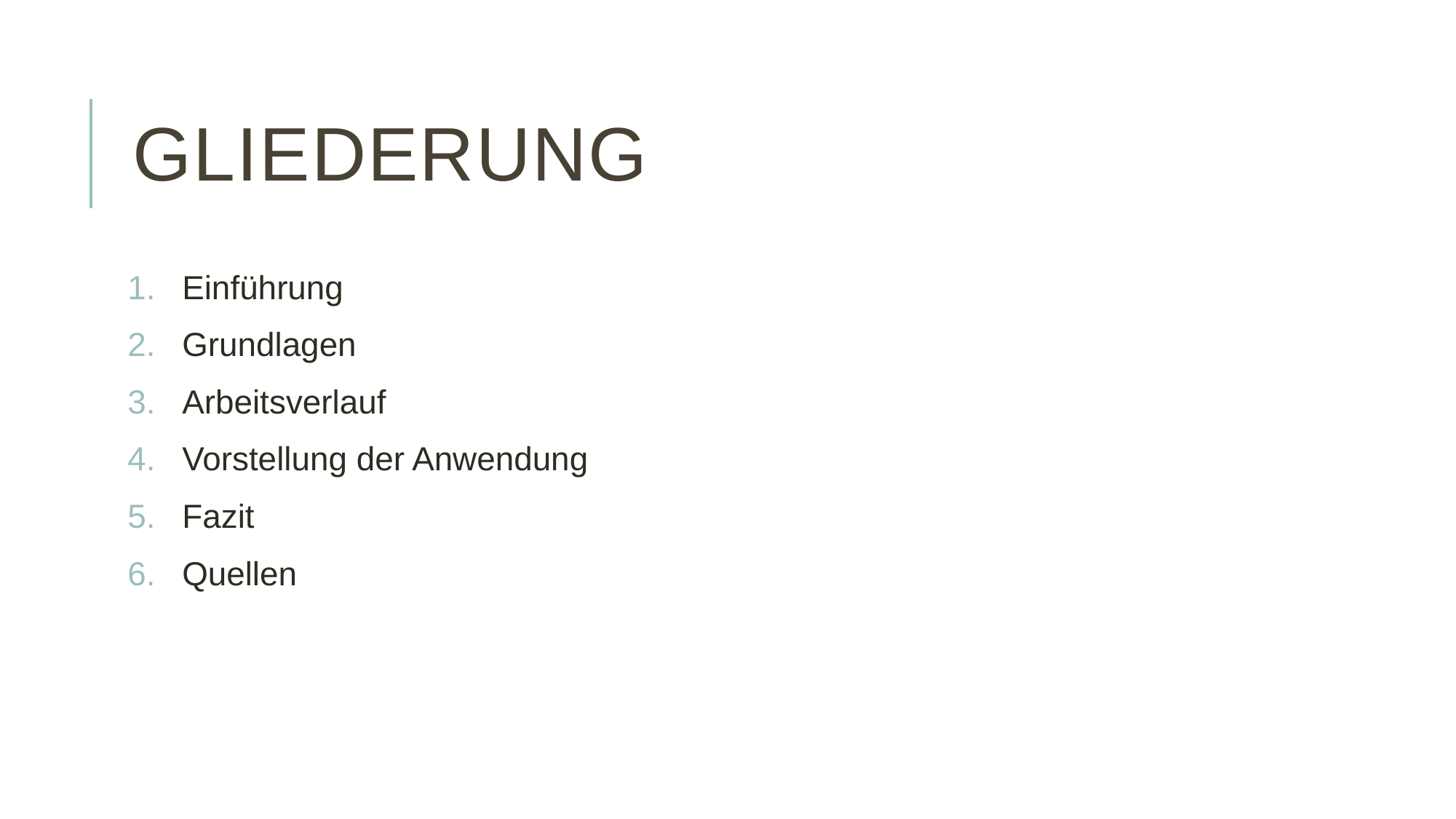

# Gliederung
Einführung
Grundlagen
Arbeitsverlauf
Vorstellung der Anwendung
Fazit
Quellen